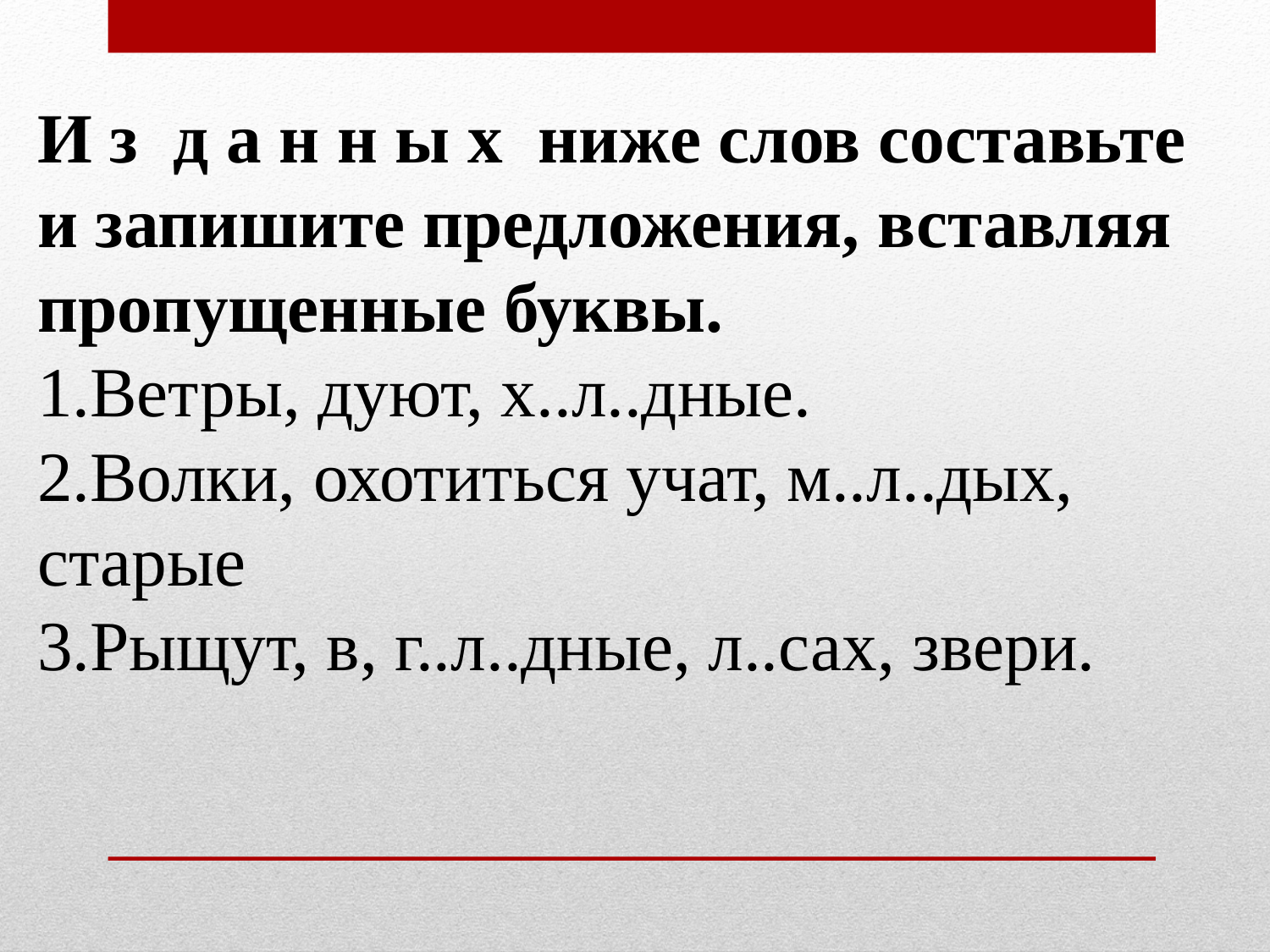

И з  д а н н ы х  ниже слов составьте и запишите предложения, вставляя пропущенные буквы.
1.Ветры, дуют, х..л..дные.
2.Волки, охотиться учат, м..л..дых, старые
3.Рыщут, в, г..л..дные, л..сах, звери.